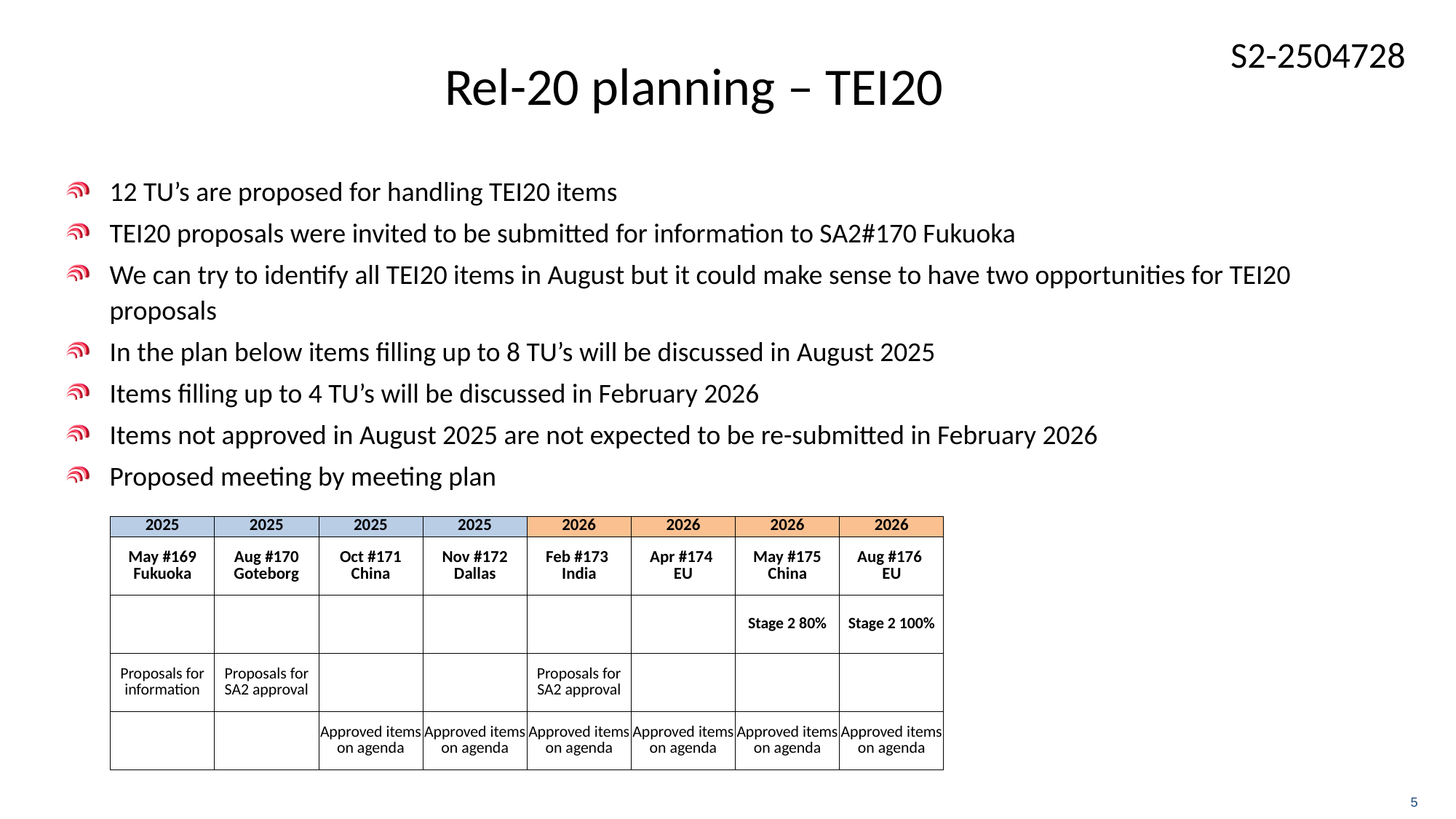

# Rel-20 planning – TEI20
12 TU’s are proposed for handling TEI20 items
TEI20 proposals were invited to be submitted for information to SA2#170 Fukuoka
We can try to identify all TEI20 items in August but it could make sense to have two opportunities for TEI20 proposals
In the plan below items filling up to 8 TU’s will be discussed in August 2025
Items filling up to 4 TU’s will be discussed in February 2026
Items not approved in August 2025 are not expected to be re-submitted in February 2026
Proposed meeting by meeting plan

| 2025 | 2025 | 2025 | 2025 | 2026 | 2026 | 2026 | 2026 |
| --- | --- | --- | --- | --- | --- | --- | --- |
| May #169 Fukuoka | Aug #170 Goteborg | Oct #171 China | Nov #172 Dallas | Feb #173 India | Apr #174 EU | May #175 China | Aug #176 EU |
|  |  |  |  |  |  | Stage 2 80% | Stage 2 100% |
| Proposals for information | Proposals for SA2 approval |  |  | Proposals for SA2 approval |  |  |  |
|  |  | Approved items on agenda | Approved items on agenda | Approved items on agenda | Approved items on agenda | Approved items on agenda | Approved items on agenda |